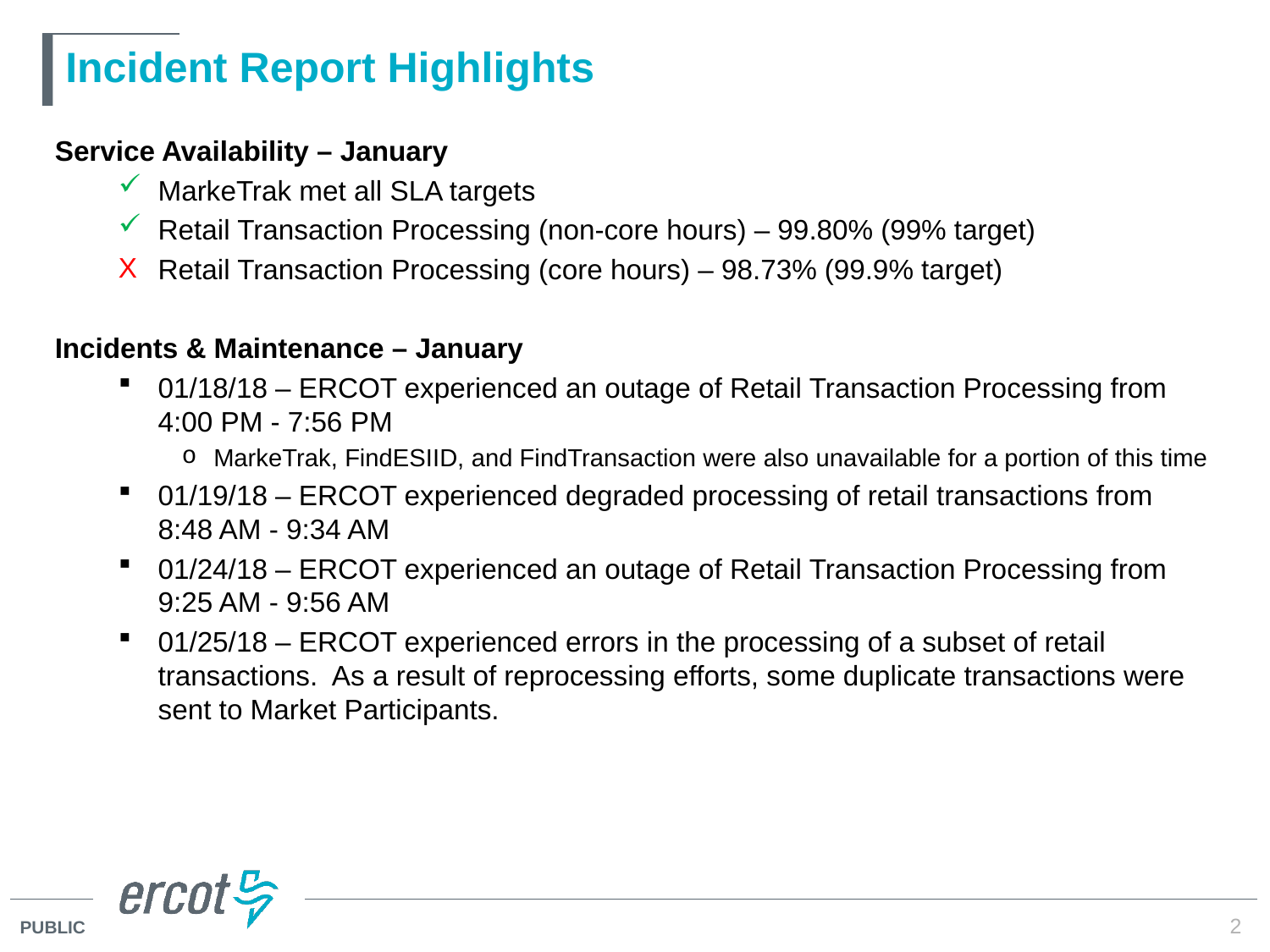

# Incident Report Highlights
Service Availability – January
MarkeTrak met all SLA targets
Retail Transaction Processing (non-core hours) – 99.80% (99% target)
Retail Transaction Processing (core hours) – 98.73% (99.9% target)

Incidents & Maintenance – January
01/18/18 – ERCOT experienced an outage of Retail Transaction Processing from 4:00 PM - 7:56 PM
MarkeTrak, FindESIID, and FindTransaction were also unavailable for a portion of this time
01/19/18 – ERCOT experienced degraded processing of retail transactions from 8:48 AM - 9:34 AM
01/24/18 – ERCOT experienced an outage of Retail Transaction Processing from 9:25 AM - 9:56 AM
01/25/18 – ERCOT experienced errors in the processing of a subset of retail transactions.  As a result of reprocessing efforts, some duplicate transactions were sent to Market Participants.
2